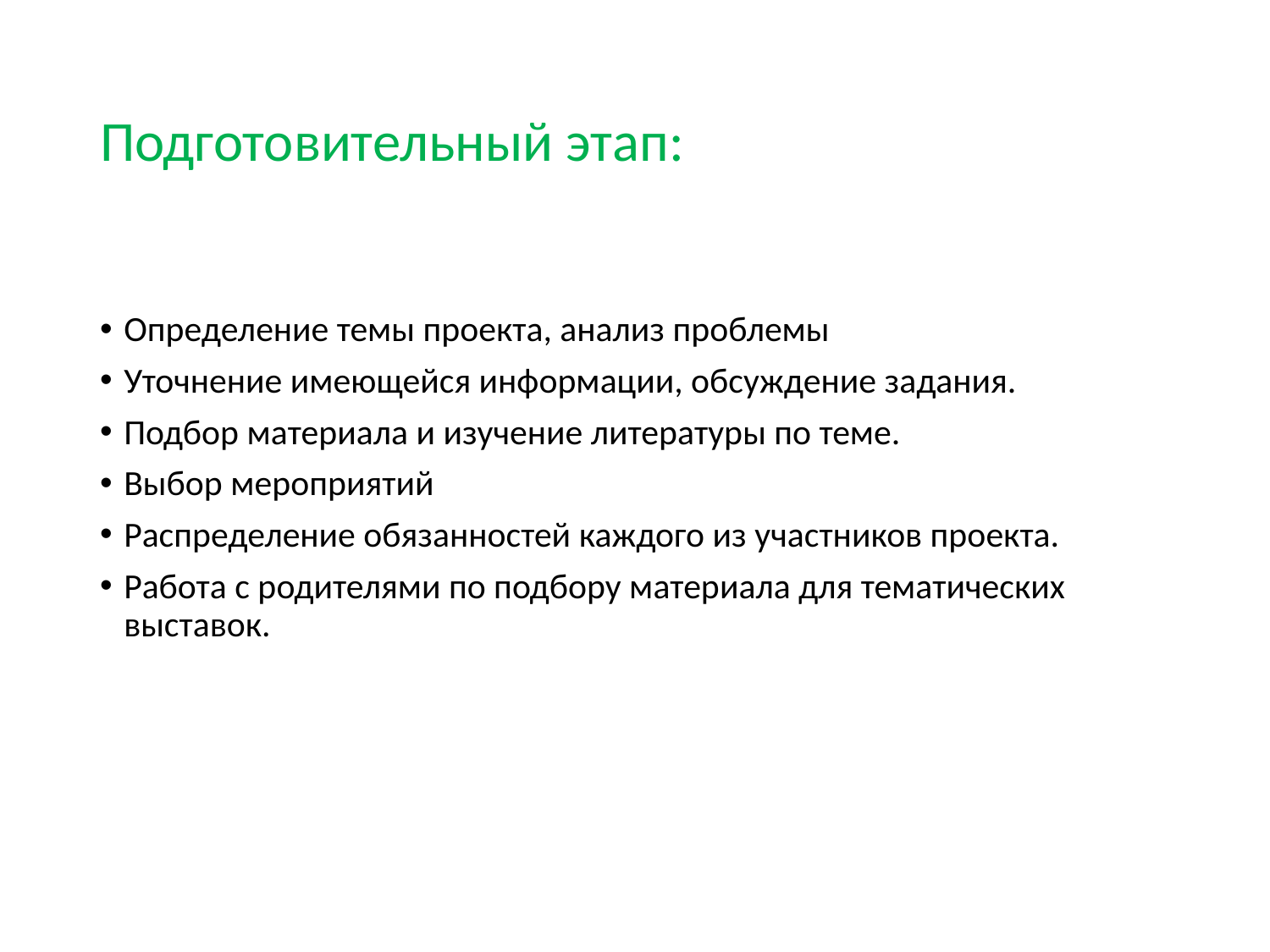

# Подготовительный этап:

Определение темы проекта, анализ проблемы
Уточнение имеющейся информации, обсуждение задания.
Подбор материала и изучение литературы по теме.
Выбор мероприятий
Распределение обязанностей каждого из участников проекта.
Работа с родителями по подбору материала для тематических выставок.